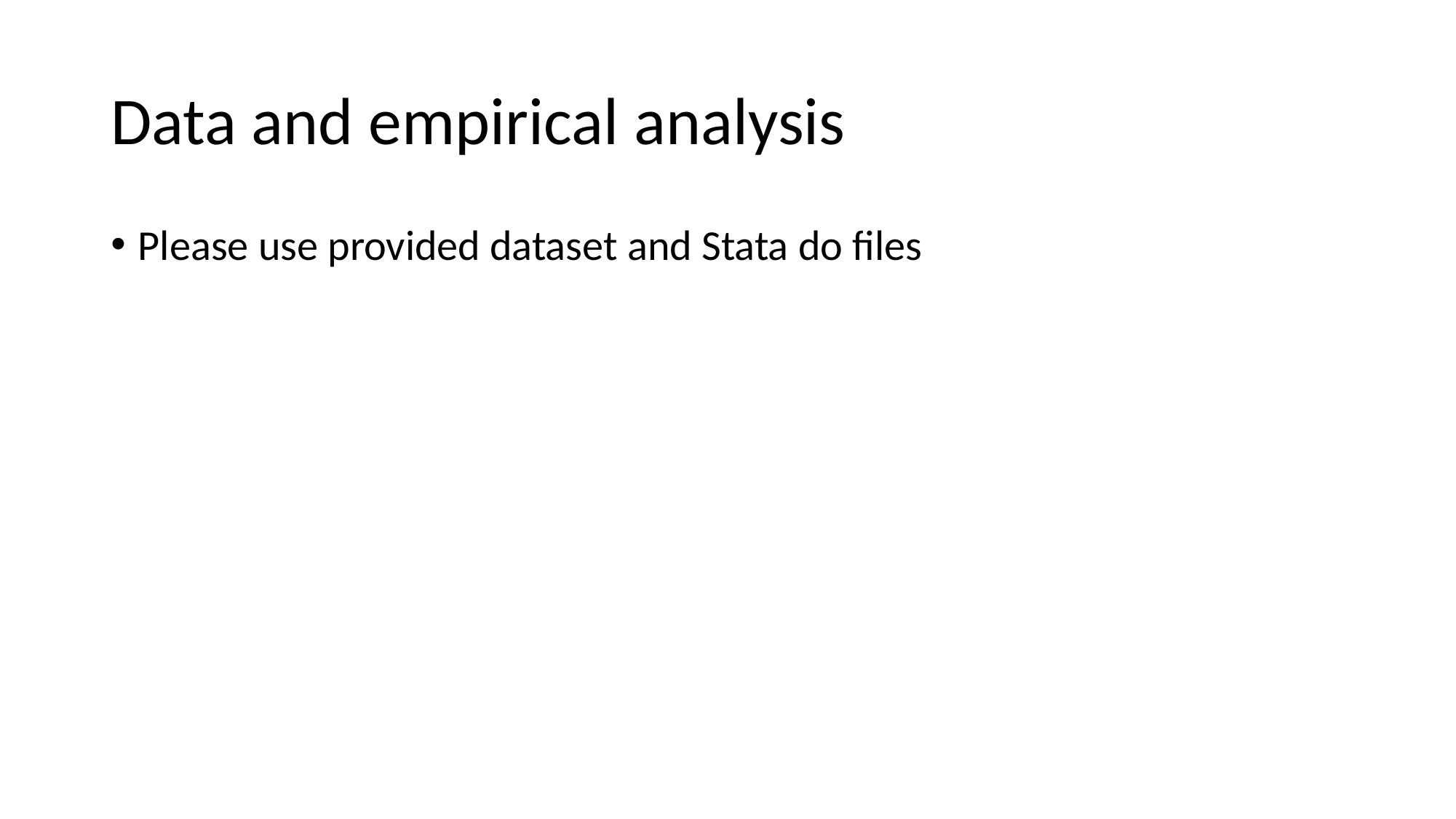

# Data and empirical analysis
Please use provided dataset and Stata do files